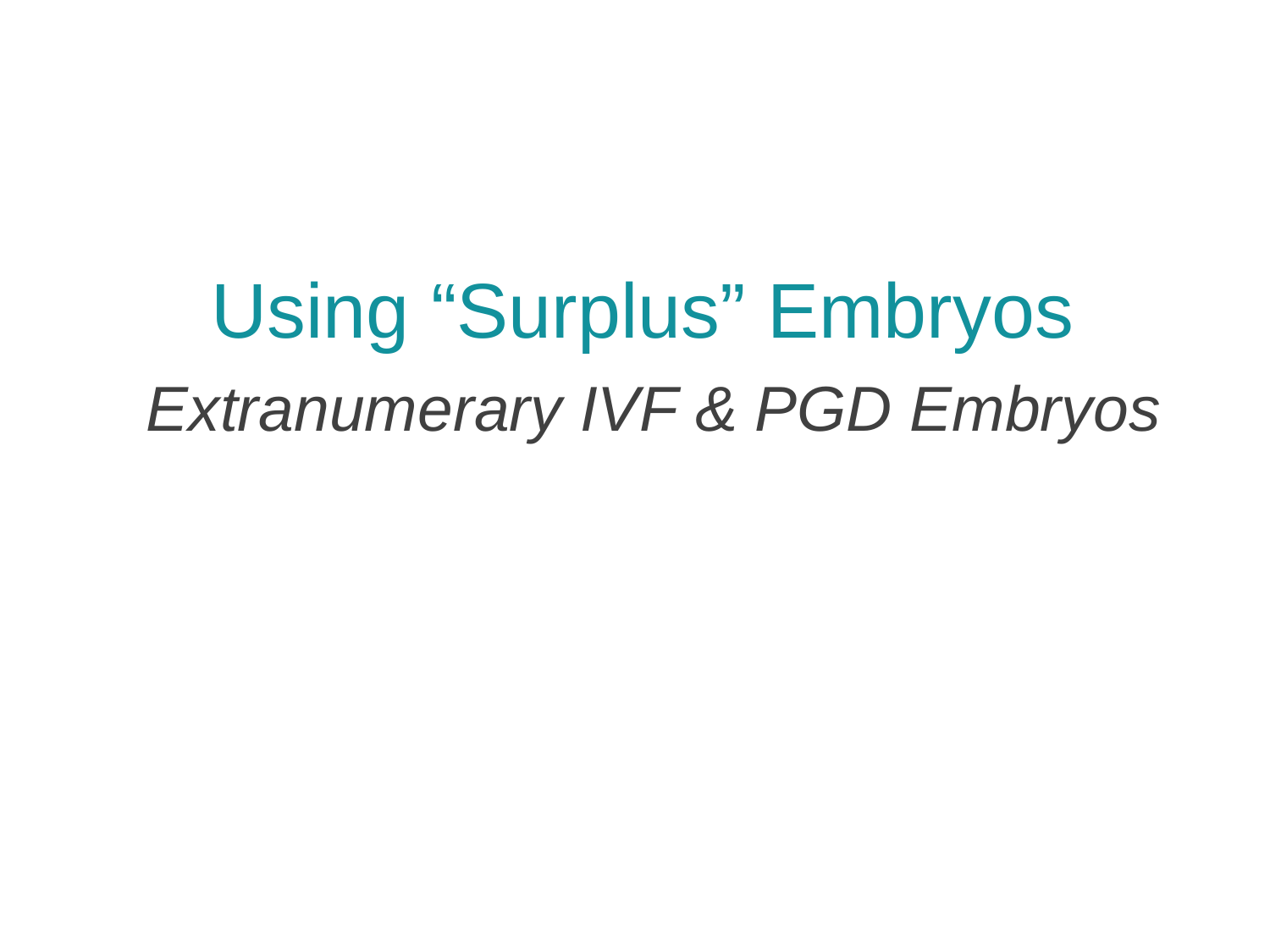

# Using “Surplus” Embryos Extranumerary IVF & PGD Embryos